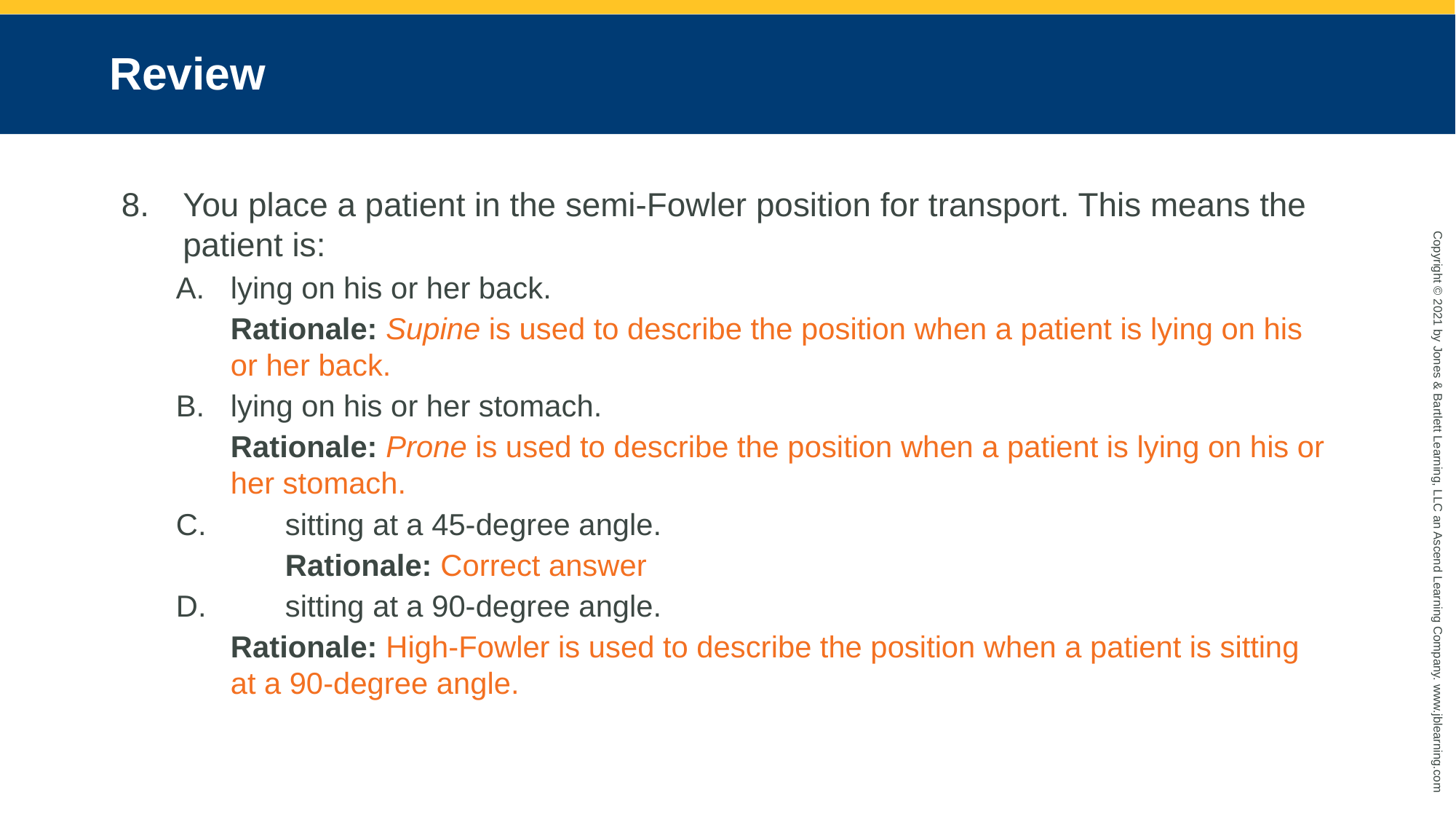

# Review
You place a patient in the semi-Fowler position for transport. This means the patient is:
lying on his or her back.
	Rationale: Supine is used to describe the position when a patient is lying on his or her back.
B. 	lying on his or her stomach.
	Rationale: Prone is used to describe the position when a patient is lying on his or her stomach.
C. 	sitting at a 45-degree angle.
	Rationale: Correct answer
D. 	sitting at a 90-degree angle.
	Rationale: High-Fowler is used to describe the position when a patient is sitting at a 90-degree angle.